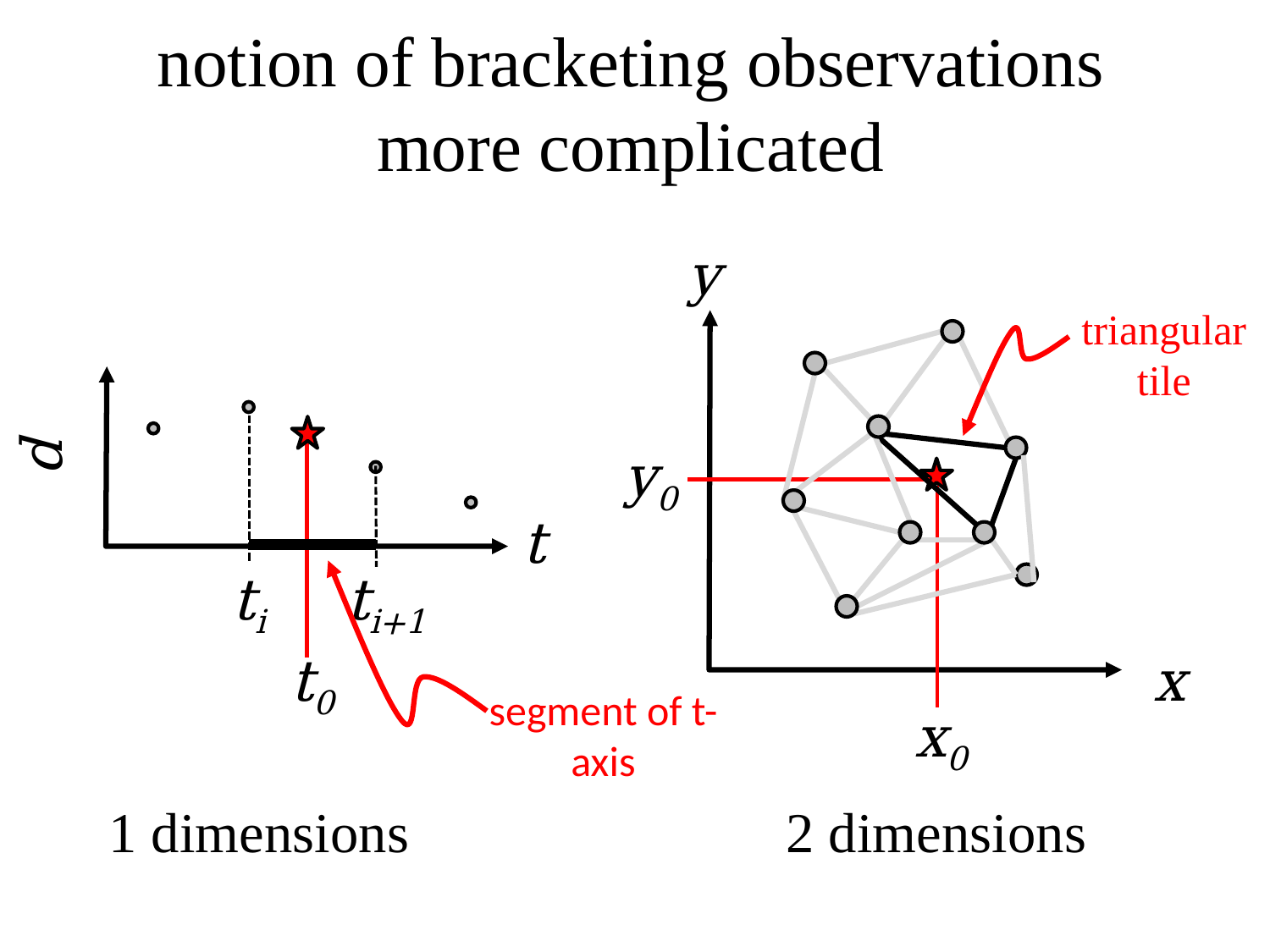

notion of bracketing observations more complicated
y
triangular tile

d

y0

t

ti
ti+1

t0
x
segment of t-axis
x0
# 1 dimensions
2 dimensions